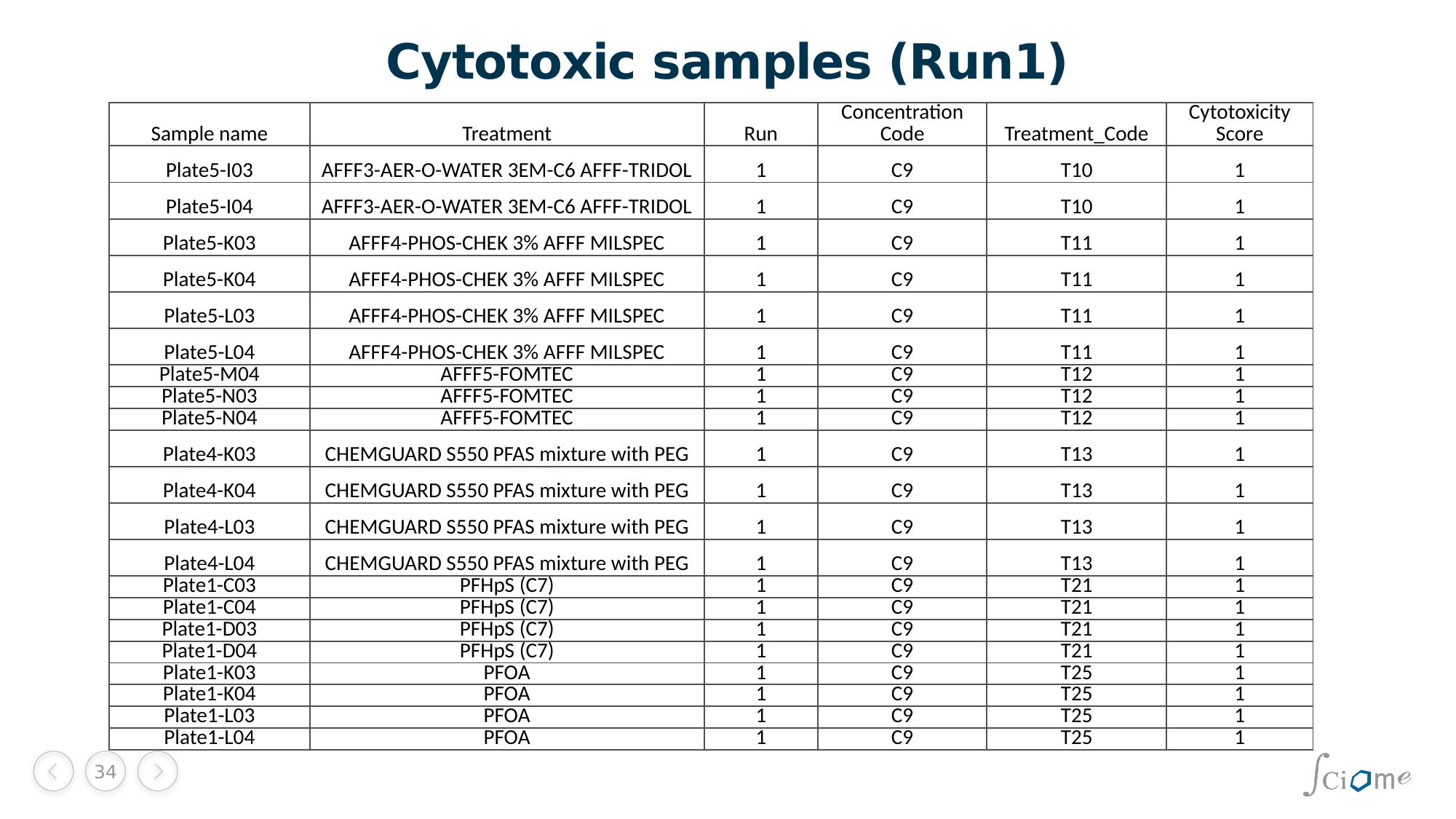

# Cytotoxic samples (Run1)
| Sample name | Treatment | Run | Concentration Code | Treatment\_Code | Cytotoxicity Score |
| --- | --- | --- | --- | --- | --- |
| Plate5-I03 | AFFF3-AER-O-WATER 3EM-C6 AFFF-TRIDOL | 1 | C9 | T10 | 1 |
| Plate5-I04 | AFFF3-AER-O-WATER 3EM-C6 AFFF-TRIDOL | 1 | C9 | T10 | 1 |
| Plate5-K03 | AFFF4-PHOS-CHEK 3% AFFF MILSPEC | 1 | C9 | T11 | 1 |
| Plate5-K04 | AFFF4-PHOS-CHEK 3% AFFF MILSPEC | 1 | C9 | T11 | 1 |
| Plate5-L03 | AFFF4-PHOS-CHEK 3% AFFF MILSPEC | 1 | C9 | T11 | 1 |
| Plate5-L04 | AFFF4-PHOS-CHEK 3% AFFF MILSPEC | 1 | C9 | T11 | 1 |
| Plate5-M04 | AFFF5-FOMTEC | 1 | C9 | T12 | 1 |
| Plate5-N03 | AFFF5-FOMTEC | 1 | C9 | T12 | 1 |
| Plate5-N04 | AFFF5-FOMTEC | 1 | C9 | T12 | 1 |
| Plate4-K03 | CHEMGUARD S550 PFAS mixture with PEG | 1 | C9 | T13 | 1 |
| Plate4-K04 | CHEMGUARD S550 PFAS mixture with PEG | 1 | C9 | T13 | 1 |
| Plate4-L03 | CHEMGUARD S550 PFAS mixture with PEG | 1 | C9 | T13 | 1 |
| Plate4-L04 | CHEMGUARD S550 PFAS mixture with PEG | 1 | C9 | T13 | 1 |
| Plate1-C03 | PFHpS (C7) | 1 | C9 | T21 | 1 |
| Plate1-C04 | PFHpS (C7) | 1 | C9 | T21 | 1 |
| Plate1-D03 | PFHpS (C7) | 1 | C9 | T21 | 1 |
| Plate1-D04 | PFHpS (C7) | 1 | C9 | T21 | 1 |
| Plate1-K03 | PFOA | 1 | C9 | T25 | 1 |
| Plate1-K04 | PFOA | 1 | C9 | T25 | 1 |
| Plate1-L03 | PFOA | 1 | C9 | T25 | 1 |
| Plate1-L04 | PFOA | 1 | C9 | T25 | 1 |